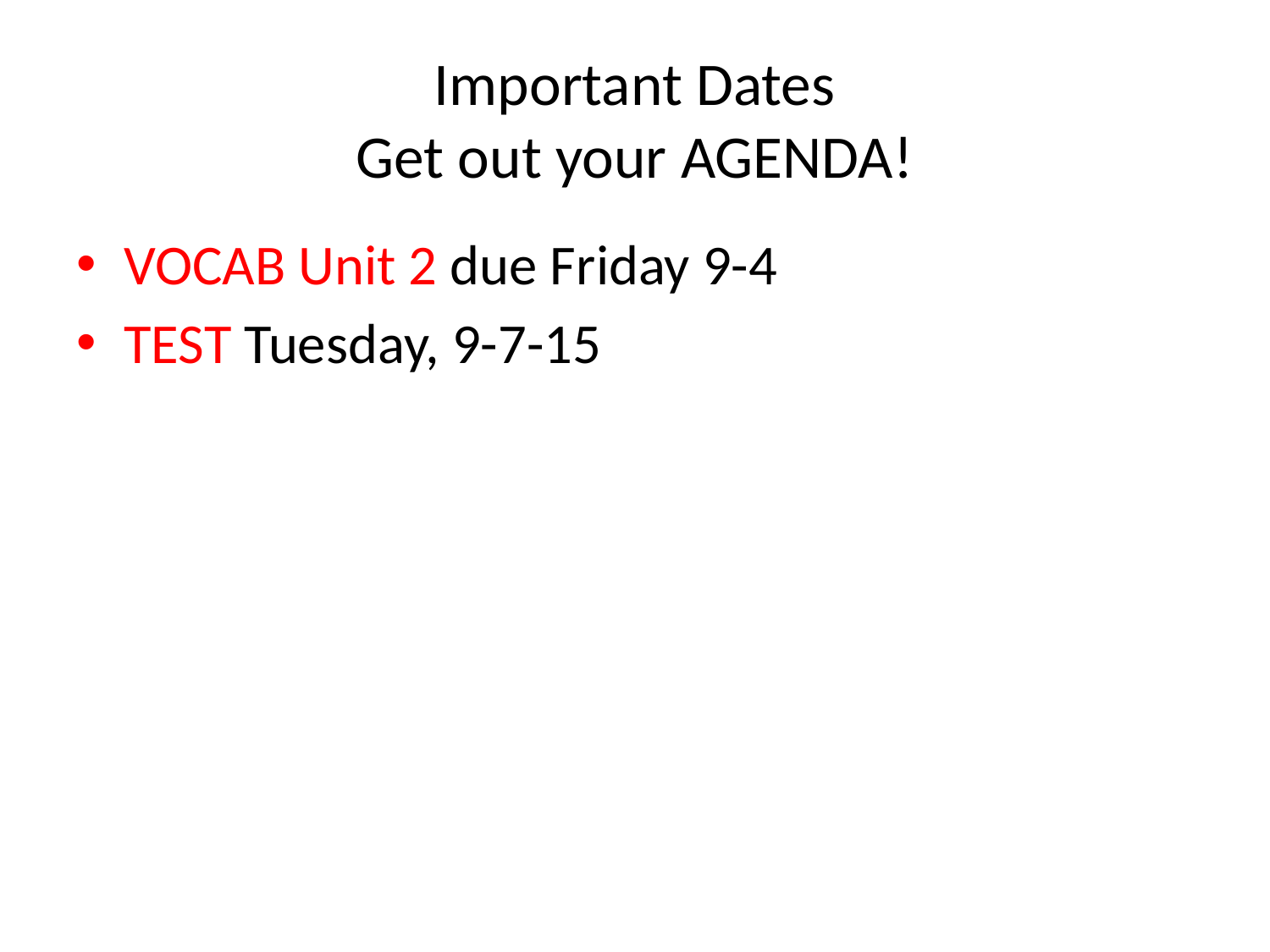

# Important Dates Get out your AGENDA!
VOCAB Unit 2 due Friday 9-4
TEST Tuesday, 9-7-15